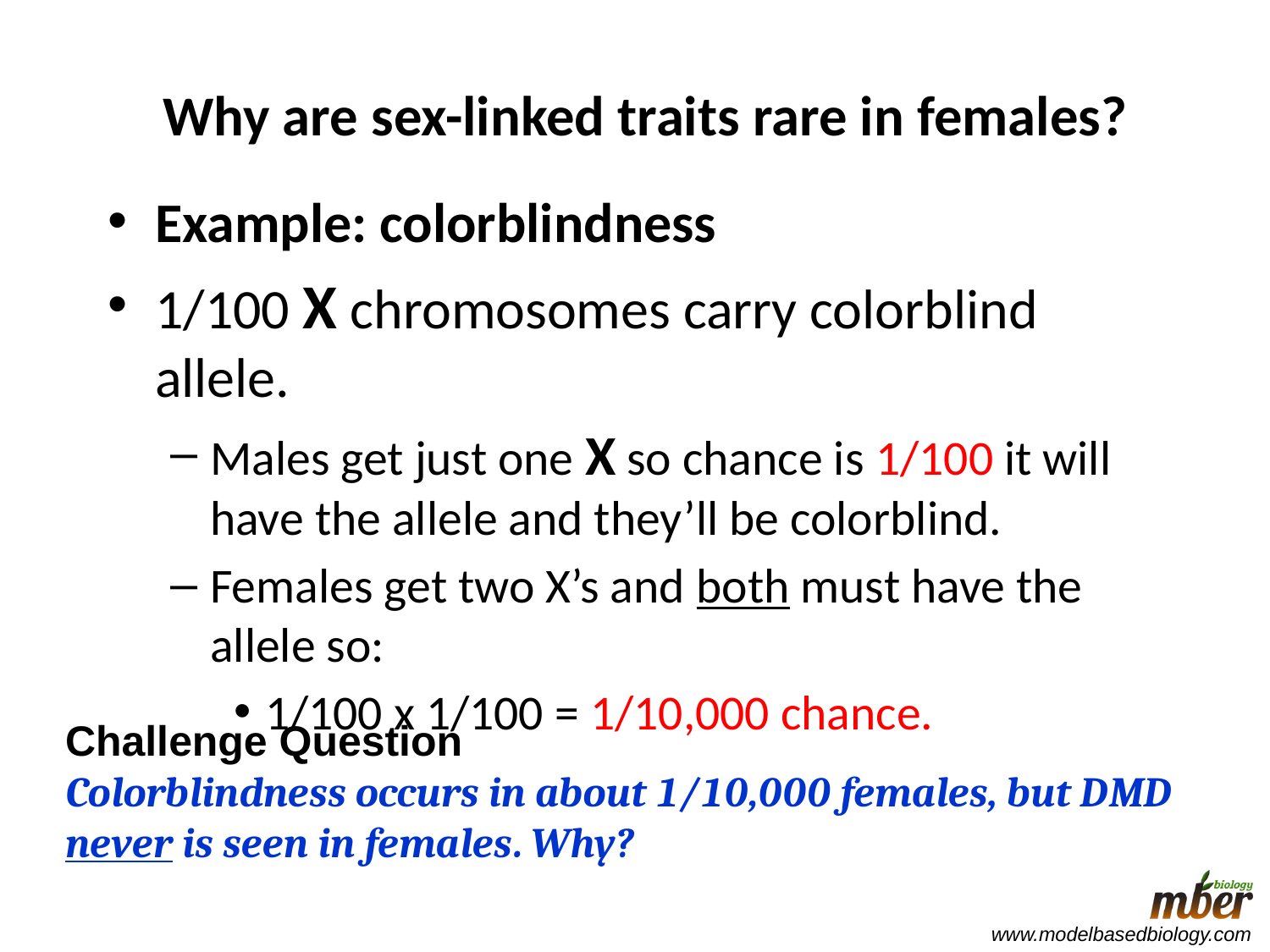

# Why are sex-linked traits rare in females?
Example: colorblindness
1/100 X chromosomes carry colorblind allele.
Males get just one X so chance is 1/100 it will have the allele and they’ll be colorblind.
Females get two X’s and both must have the allele so:
1/100 x 1/100 = 1/10,000 chance.
Challenge Question
Colorblindness occurs in about 1/10,000 females, but DMD never is seen in females. Why?